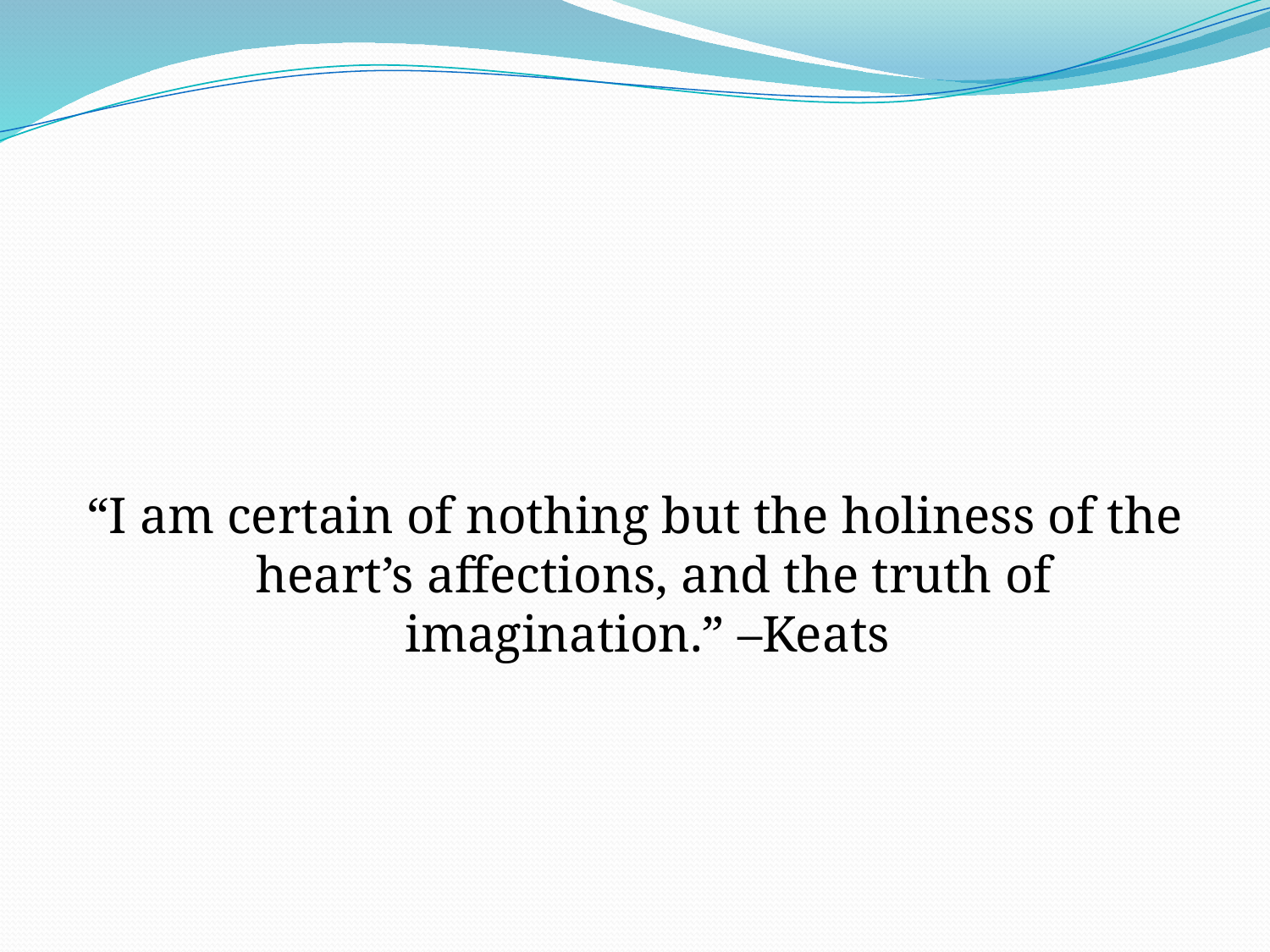

“I am certain of nothing but the holiness of the heart’s affections, and the truth of imagination.” –Keats